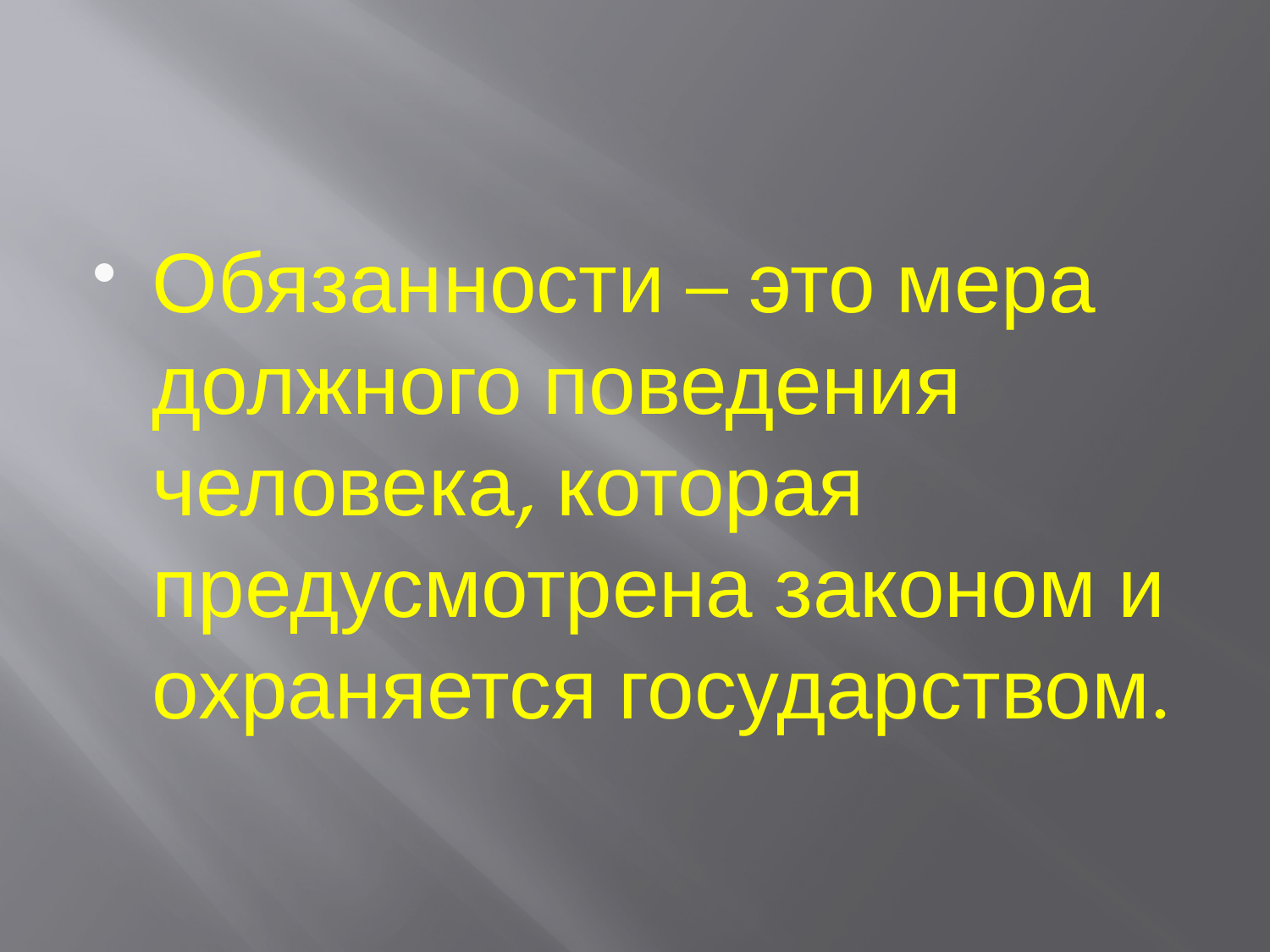

#
Обязанности – это мера должного поведения человека, которая предусмотрена законом и охраняется государством.